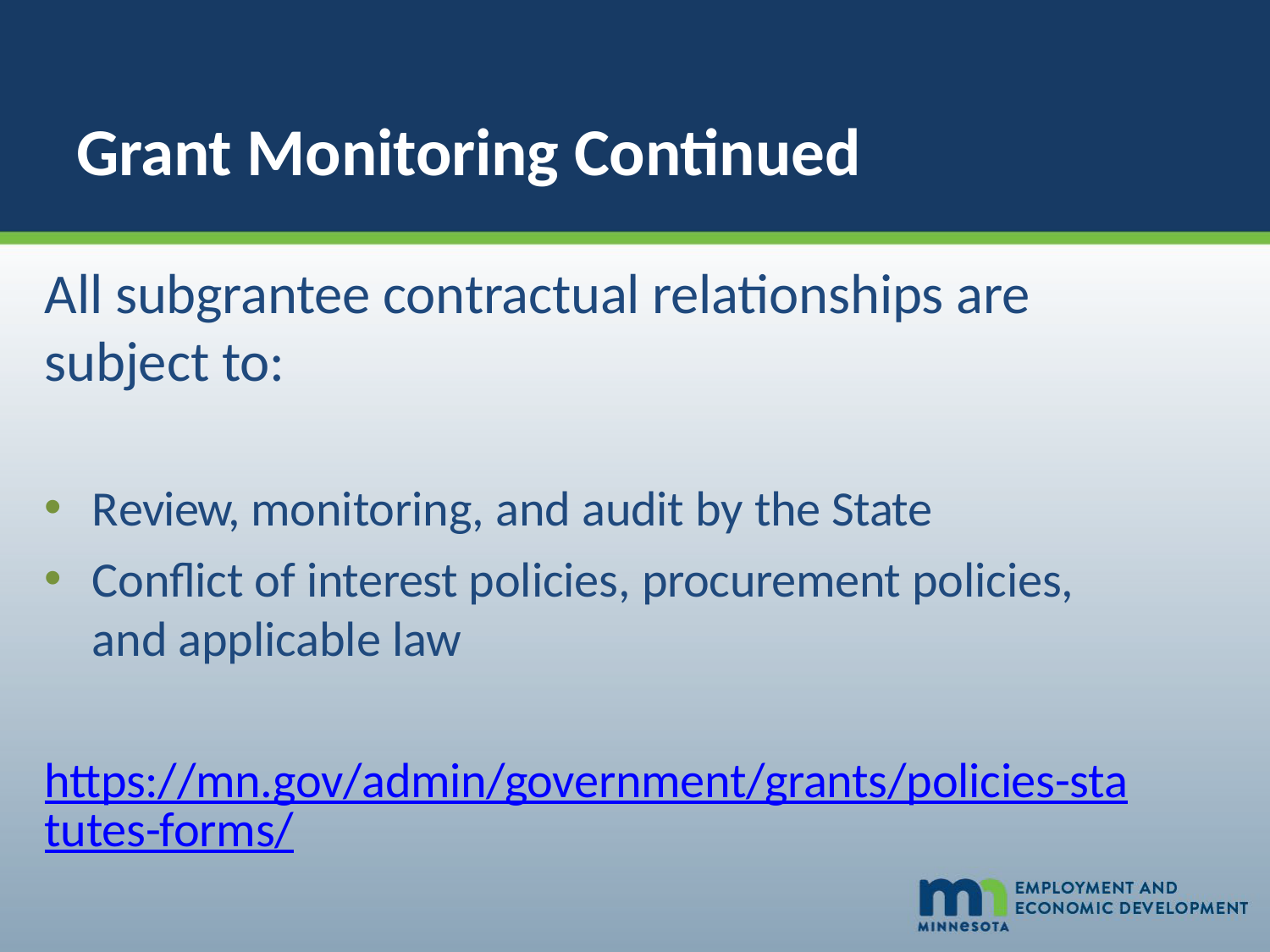

# Grant Monitoring Continued
All subgrantee contractual relationships are subject to:

Review, monitoring, and audit by the State
Conflict of interest policies, procurement policies, and applicable law

https://mn.gov/admin/government/grants/policies-statutes-forms/